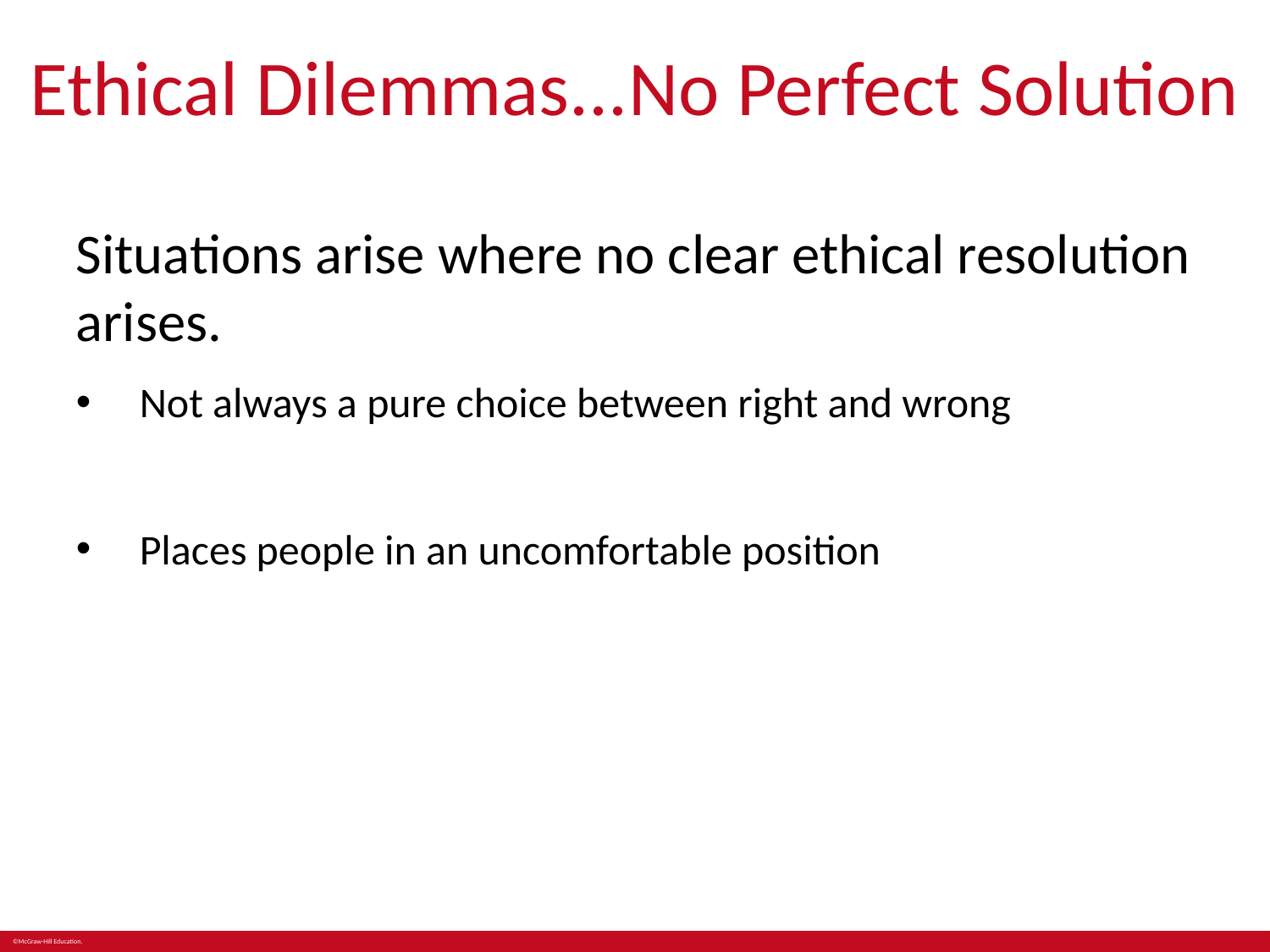

# Ethical Dilemmas...No Perfect Solution
Situations arise where no clear ethical resolution arises.
Not always a pure choice between right and wrong

Places people in an uncomfortable position